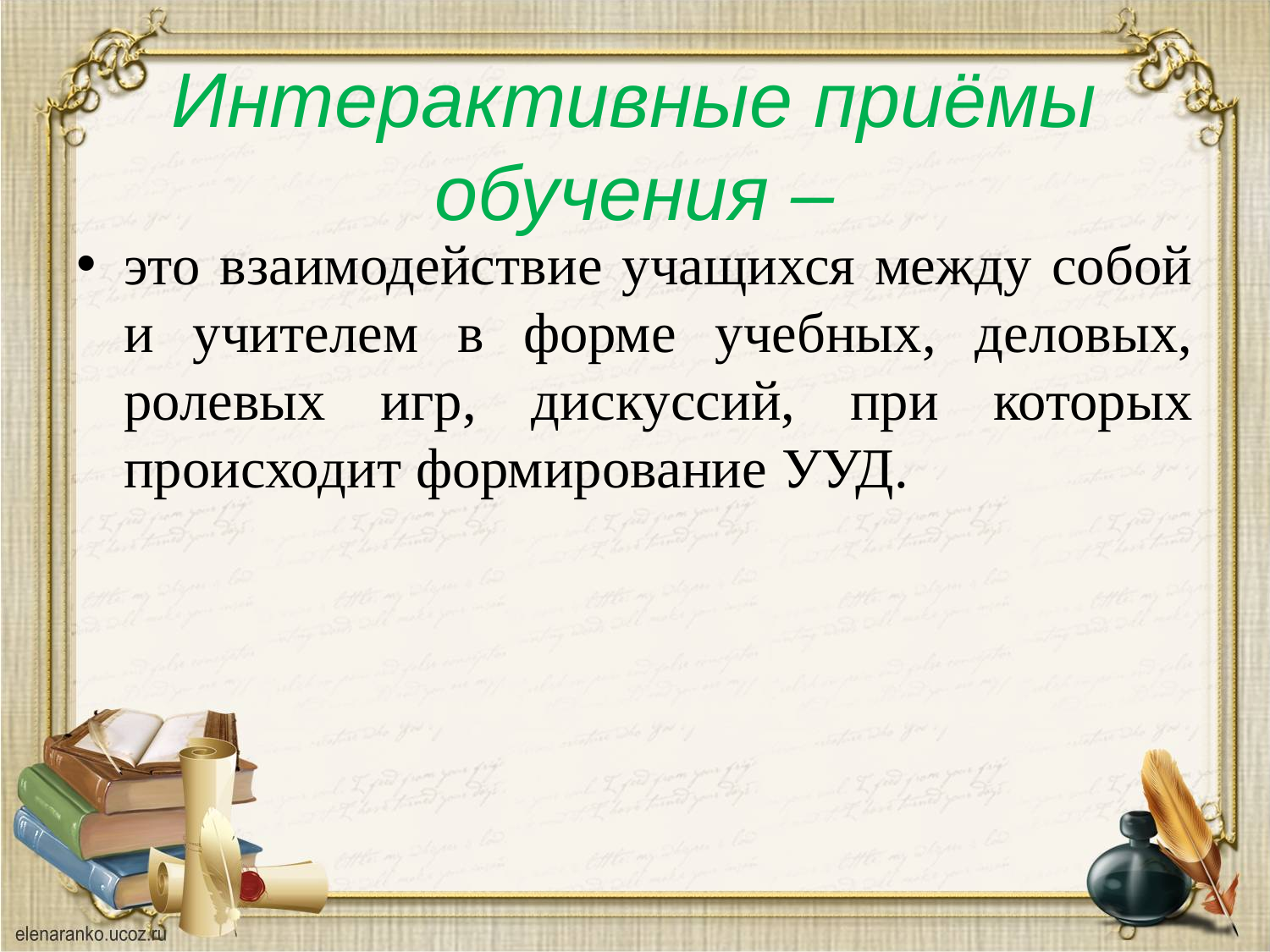

# Интерактивные приёмы обучения –
это взаимодействие учащихся между собой и учителем в форме учебных, деловых, ролевых игр, дискуссий, при которых происходит формирование УУД.